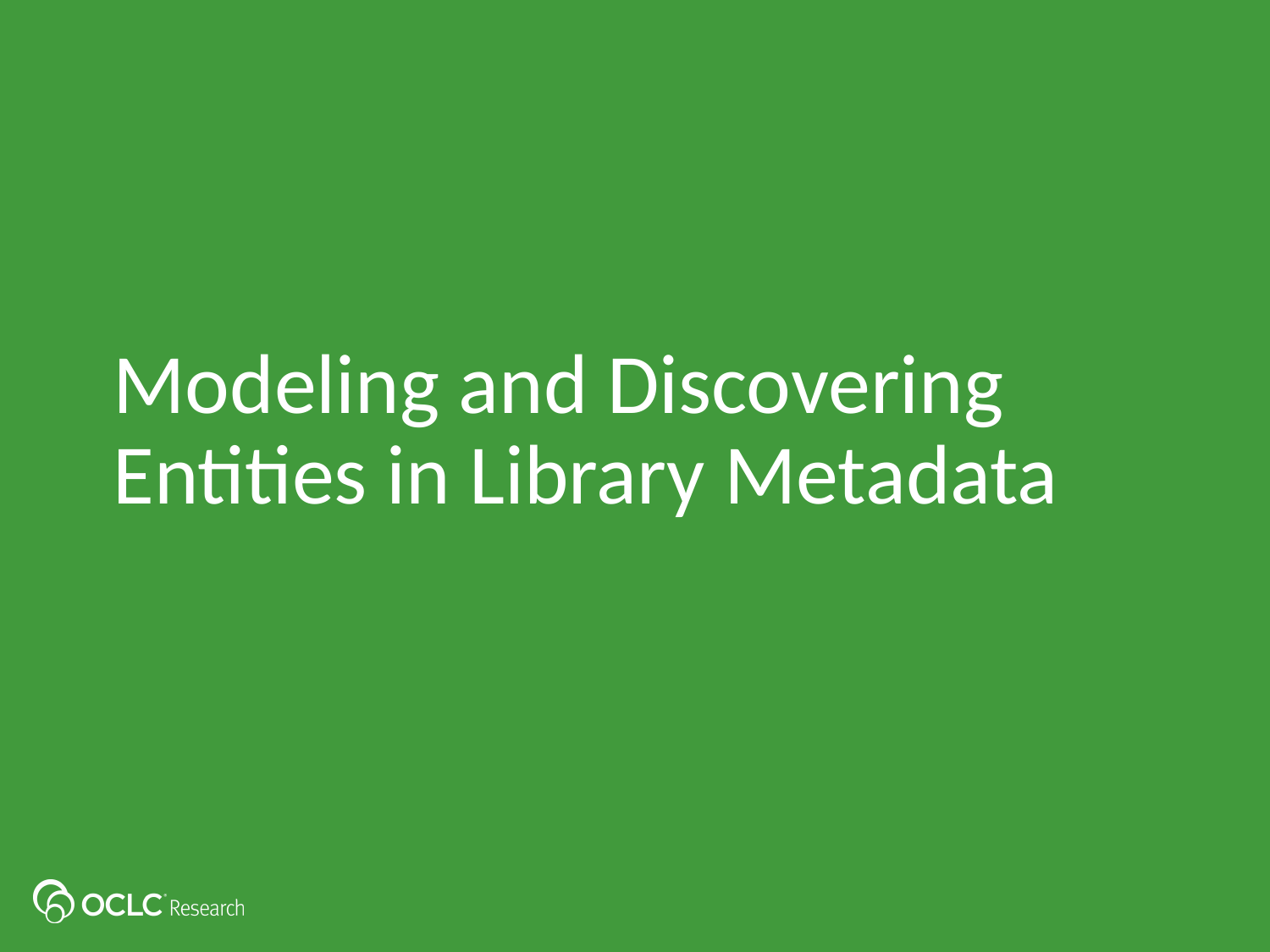

# Modeling and Discovering Entities in Library Metadata